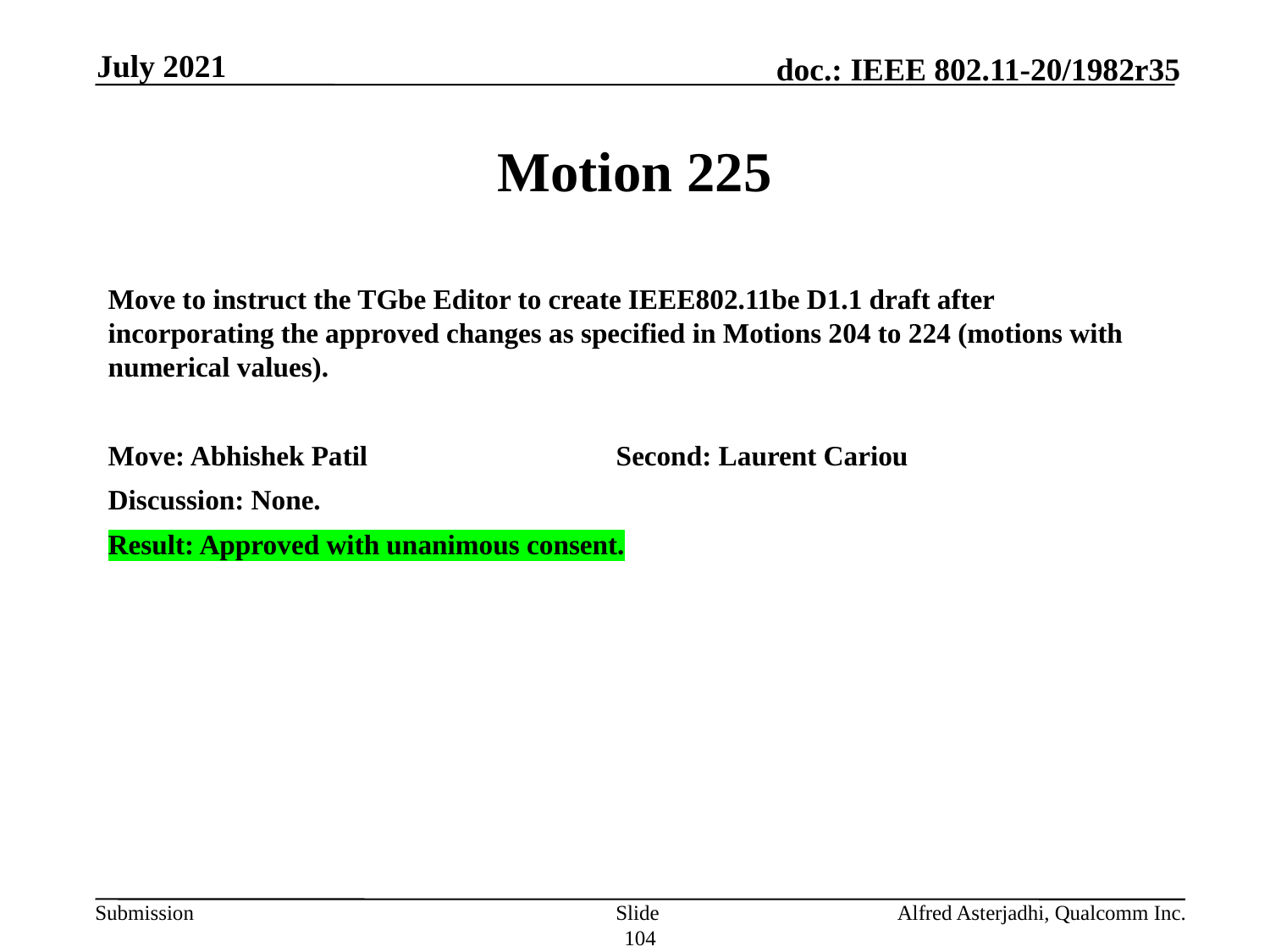

July 2021
# Motion 225
Move to instruct the TGbe Editor to create IEEE802.11be D1.1 draft after incorporating the approved changes as specified in Motions 204 to 224 (motions with numerical values).

Move: Abhishek Patil		Second: Laurent Cariou
Discussion: None.
Result: Approved with unanimous consent.

Slide 104
Alfred Asterjadhi, Qualcomm Inc.